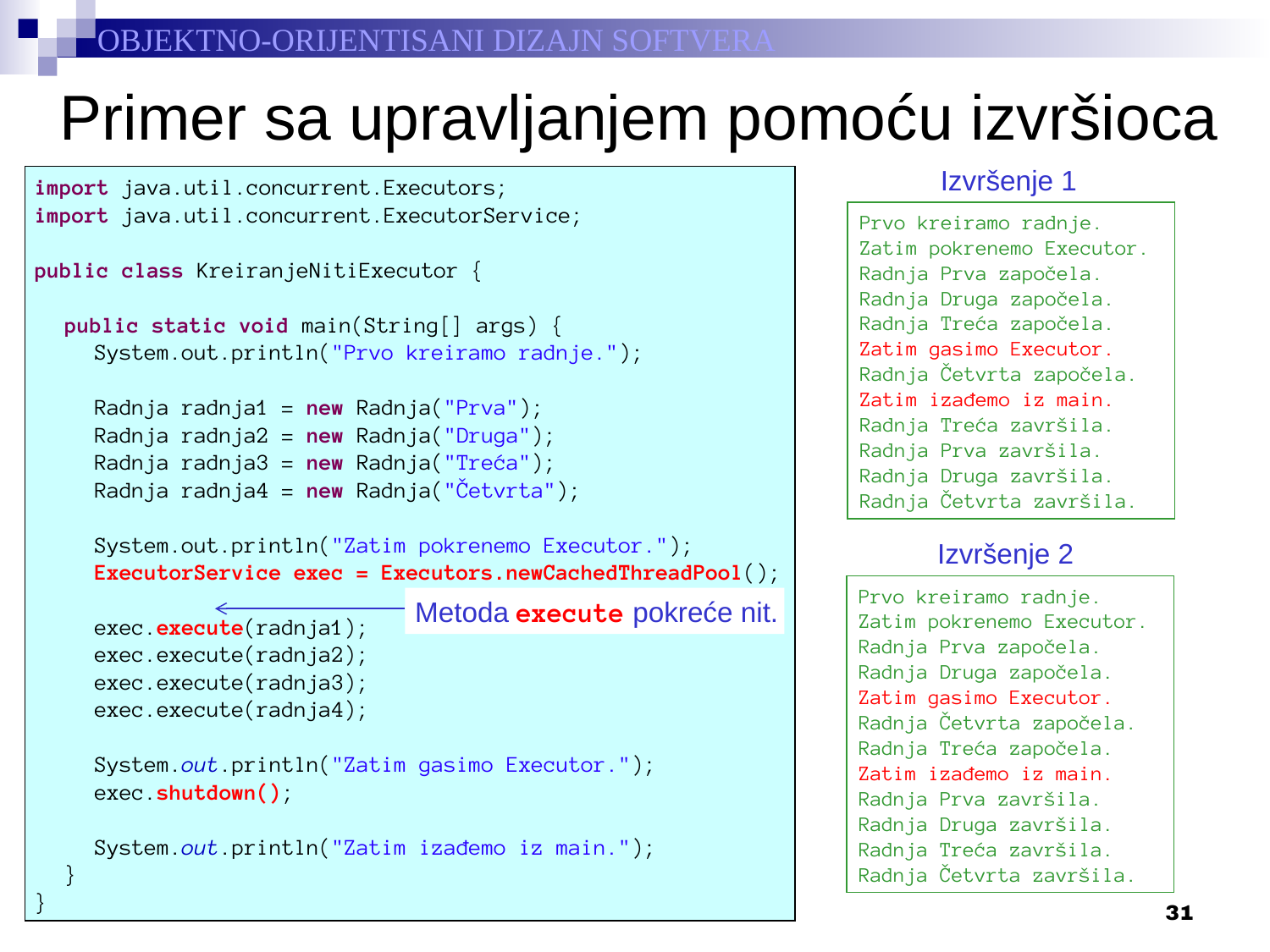

# Primer sa upravljanjem pomoću izvršioca
Izvršenje 1
import java.util.concurrent.Executors;
import java.util.concurrent.ExecutorService;

public class KreiranjeNitiExecutor {

	public static void main(String[] args) {
		System.out.println("Prvo kreiramo radnje.");

		Radnja radnja1 = new Radnja("Prva");
		Radnja radnja2 = new Radnja("Druga");
		Radnja radnja3 = new Radnja("Treća");
		Radnja radnja4 = new Radnja("Četvrta");

		System.out.println("Zatim pokrenemo Executor.");
		ExecutorService exec = Executors.newCachedThreadPool();

		exec.execute(radnja1);
		exec.execute(radnja2);
		exec.execute(radnja3);
		exec.execute(radnja4);

		System.out.println("Zatim gasimo Executor.");
		exec.shutdown();

		System.out.println("Zatim izađemo iz main.");
	}
}
Prvo kreiramo radnje.
Zatim pokrenemo Executor.
Radnja Prva započela.
Radnja Druga započela.
Radnja Treća započela.
Zatim gasimo Executor.
Radnja Četvrta započela.
Zatim izađemo iz main.
Radnja Treća završila.
Radnja Prva završila.
Radnja Druga završila.
Radnja Četvrta završila.
Izvršenje 2
Prvo kreiramo radnje.
Zatim pokrenemo Executor.
Radnja Prva započela.
Radnja Druga započela.
Zatim gasimo Executor.
Radnja Četvrta započela.
Radnja Treća započela.
Zatim izađemo iz main.
Radnja Prva završila.
Radnja Druga završila.
Radnja Treća završila.
Radnja Četvrta završila.
Metoda execute pokreće nit.
31